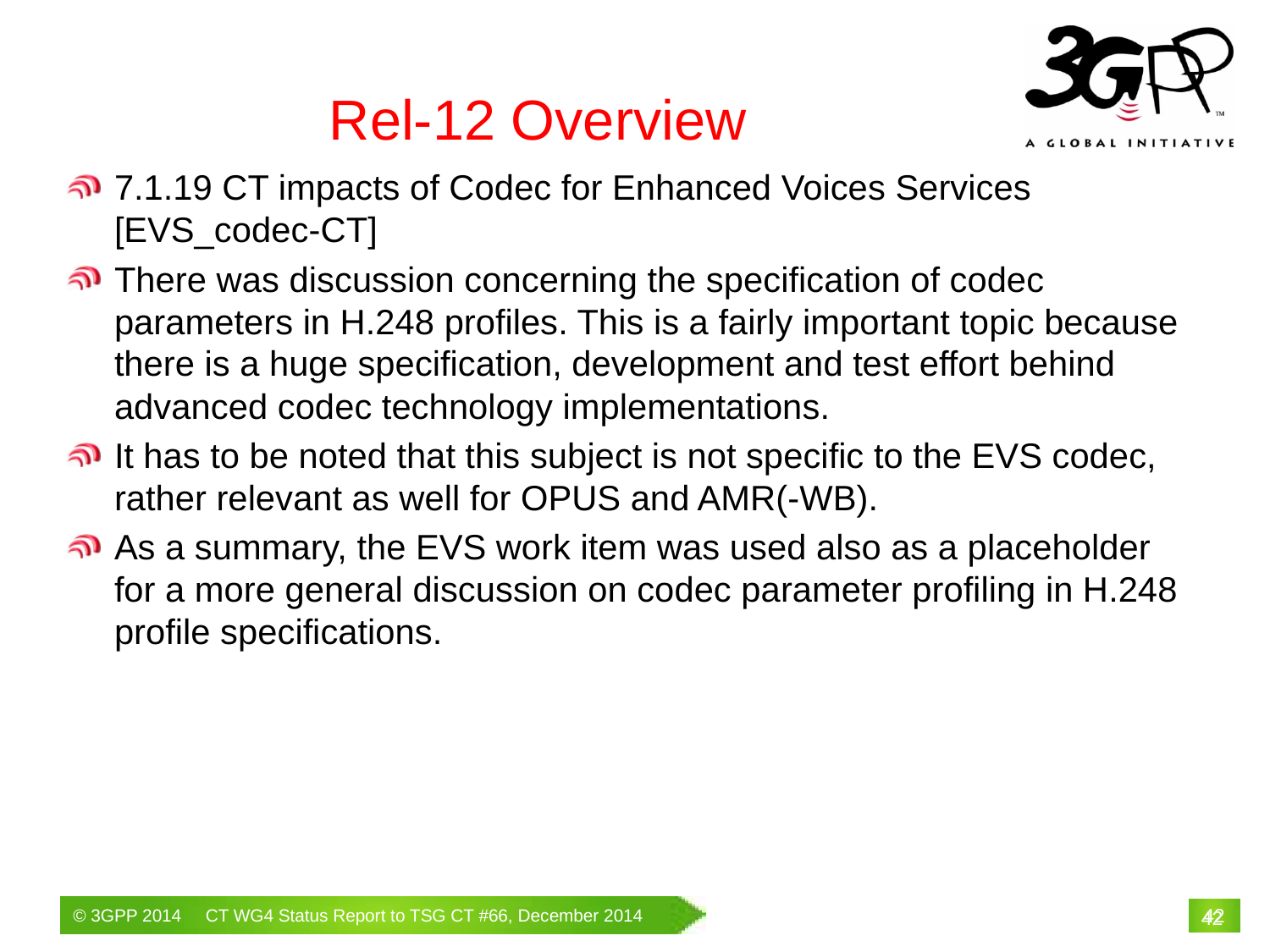

# Rel-12 Overview
7.1.19 CT impacts of Codec for Enhanced Voices Services [EVS_codec-CT]
There was discussion concerning the specification of codec parameters in H.248 profiles. This is a fairly important topic because there is a huge specification, development and test effort behind advanced codec technology implementations.
It has to be noted that this subject is not specific to the EVS codec, rather relevant as well for OPUS and AMR(-WB).
As a summary, the EVS work item was used also as a placeholder for a more general discussion on codec parameter profiling in H.248 profile specifications.

42